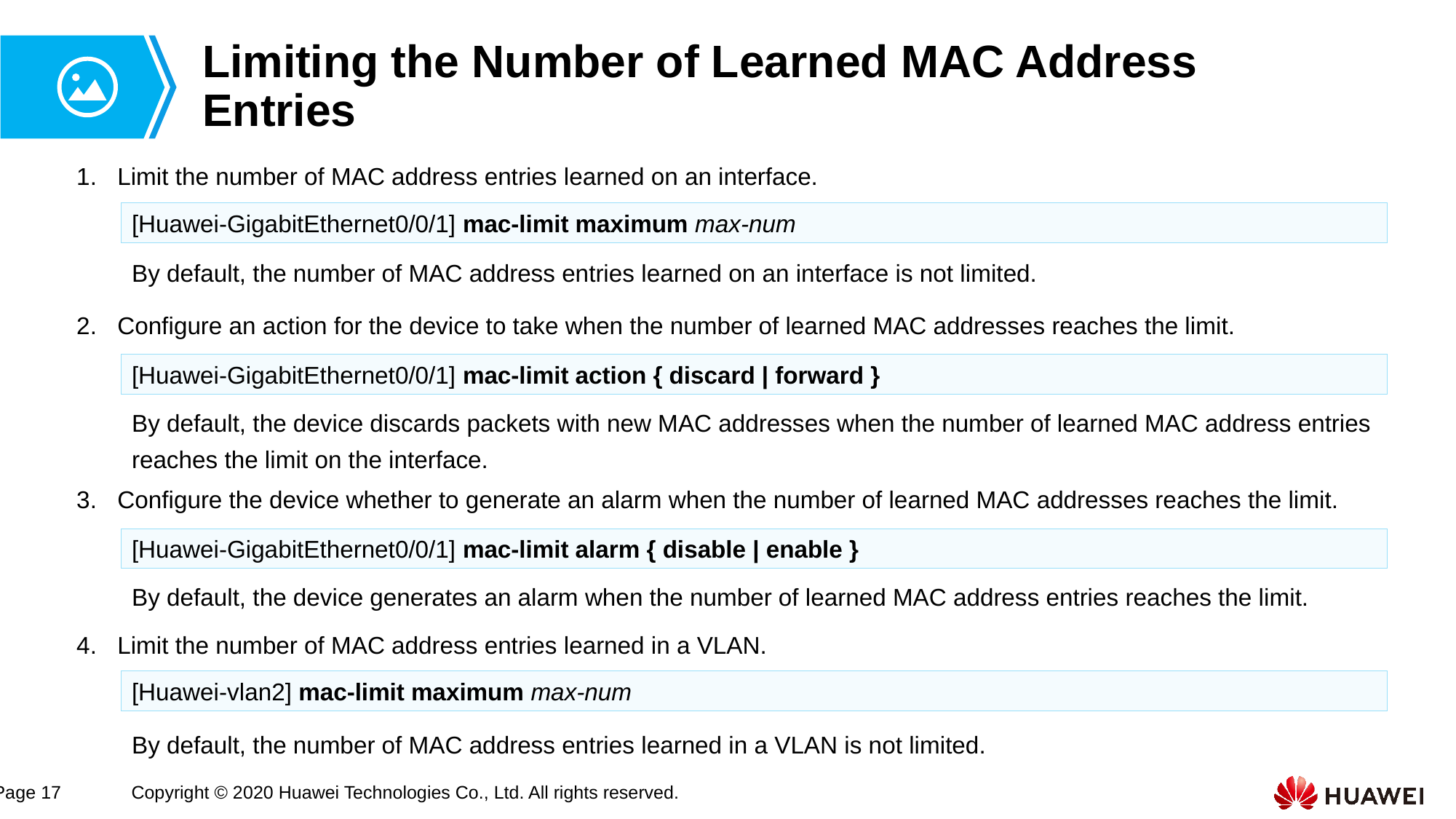

# Limiting the Number of Learned MAC Address Entries
Limit the number of MAC address entries learned on an interface.
[Huawei-GigabitEthernet0/0/1] mac-limit maximum max-num
By default, the number of MAC address entries learned on an interface is not limited.
Configure an action for the device to take when the number of learned MAC addresses reaches the limit.
[Huawei-GigabitEthernet0/0/1] mac-limit action { discard | forward }
By default, the device discards packets with new MAC addresses when the number of learned MAC address entries reaches the limit on the interface.
Configure the device whether to generate an alarm when the number of learned MAC addresses reaches the limit.
[Huawei-GigabitEthernet0/0/1] mac-limit alarm { disable | enable }
By default, the device generates an alarm when the number of learned MAC address entries reaches the limit.
Limit the number of MAC address entries learned in a VLAN.
[Huawei-vlan2] mac-limit maximum max-num
By default, the number of MAC address entries learned in a VLAN is not limited.